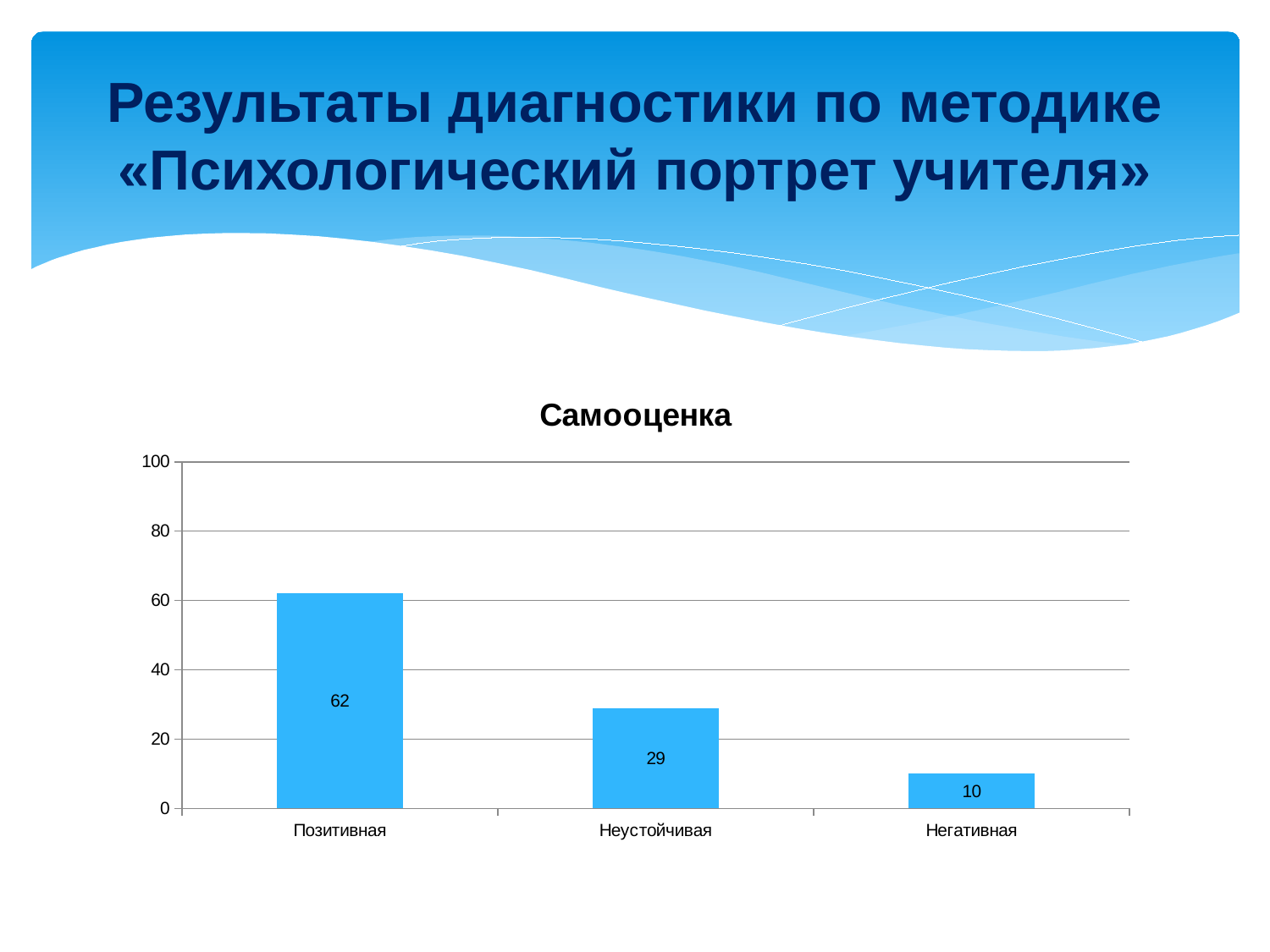

# Результаты диагностики по методике «Психологический портрет учителя»

### Chart: Самооценка

| Category |  |
|---|---|
| Позитивная | 62.0 |
| Неустойчивая | 29.0 |
| Негативная | 10.0 |